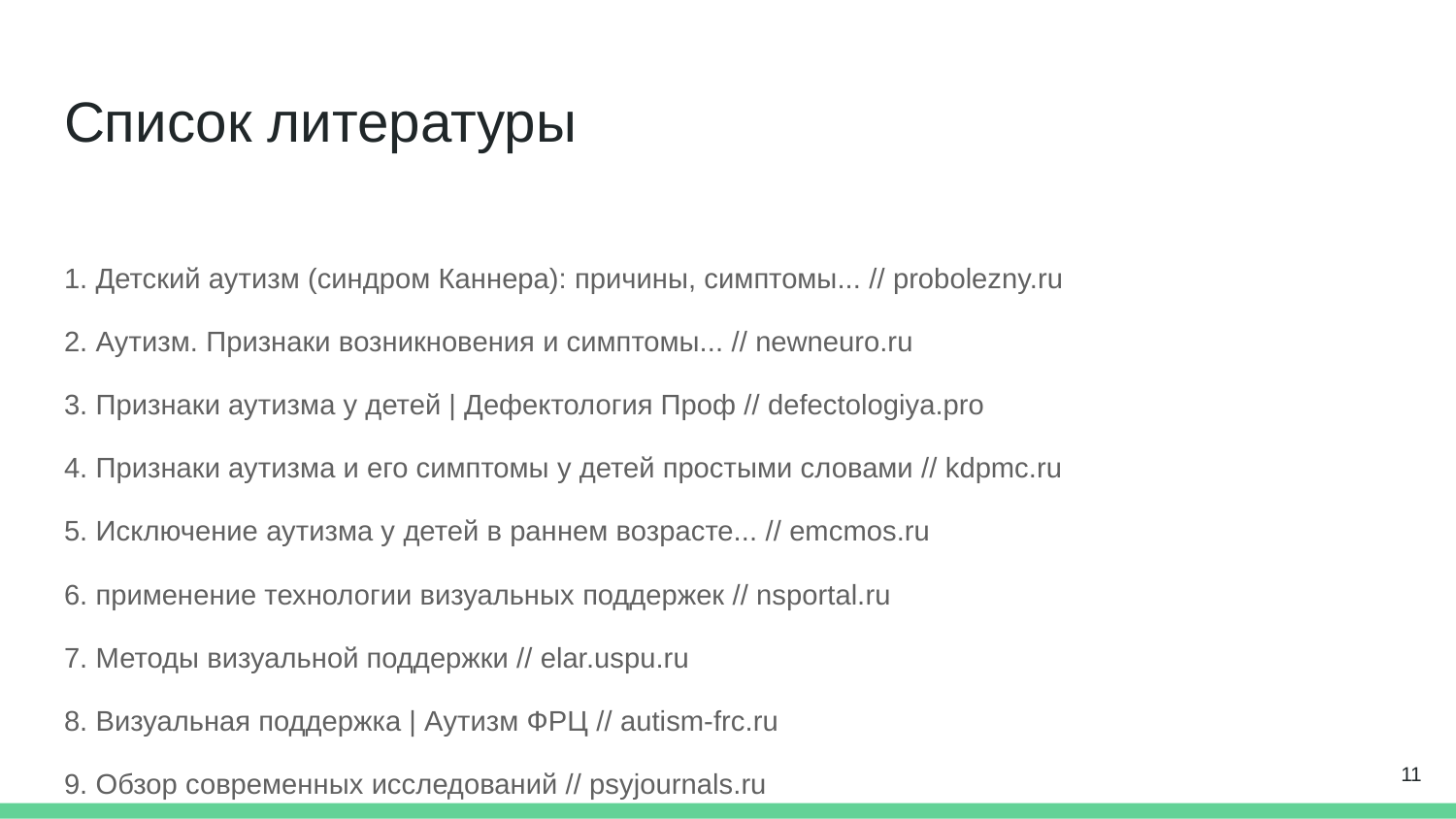

# Список литературы
1. Детский аутизм (синдром Каннера): причины, симптомы... // probolezny.ru
2. Аутизм. Признаки возникновения и симптомы... // newneuro.ru
3. Признаки аутизма у детей | Дефектология Проф // defectologiya.pro
4. Признаки аутизма и его симптомы у детей простыми словами // kdpmc.ru
5. Исключение аутизма у детей в раннем возрасте... // emcmos.ru
6. применение технологии визуальных поддержек // nsportal.ru
7. Методы визуальной поддержки // elar.uspu.ru
8. Визуальная поддержка | Аутизм ФРЦ // autism-frc.ru
9. Обзор современных исследований // psyjournals.ru
10. Арт-терапия как инструмент развития... // nasdr.ru

(и так далее перечисление всех источников)
11